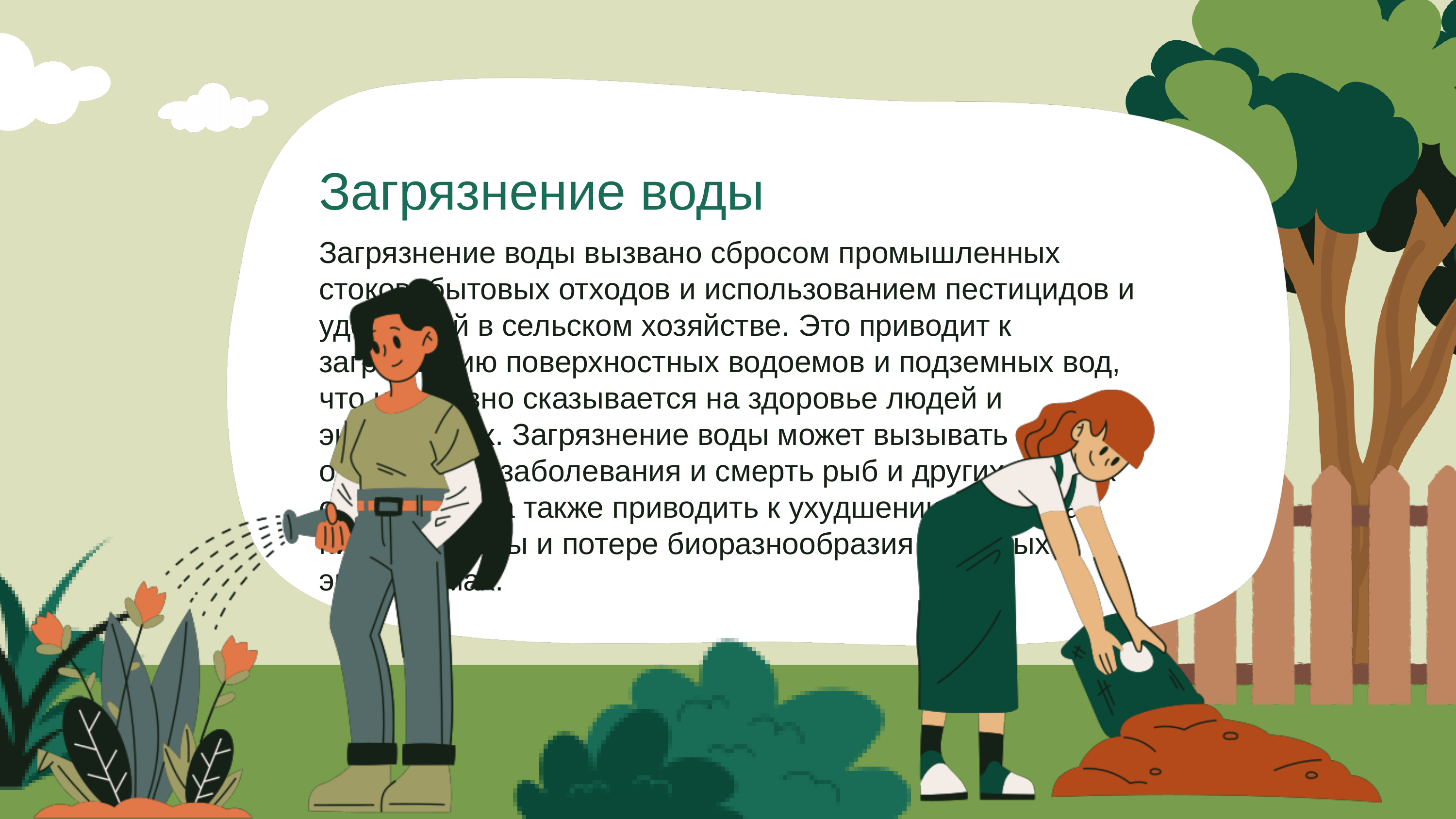

Загрязнение воды
Загрязнение воды вызвано сбросом промышленных стоков, бытовых отходов и использованием пестицидов и удобрений в сельском хозяйстве. Это приводит к загрязнению поверхностных водоемов и подземных вод, что негативно сказывается на здоровье людей и экосистемах. Загрязнение воды может вызывать отравление, заболевания и смерть рыб и других водных организмов, а также приводить к ухудшению качества питьевой воды и потере биоразнообразия в водных экосистемах.